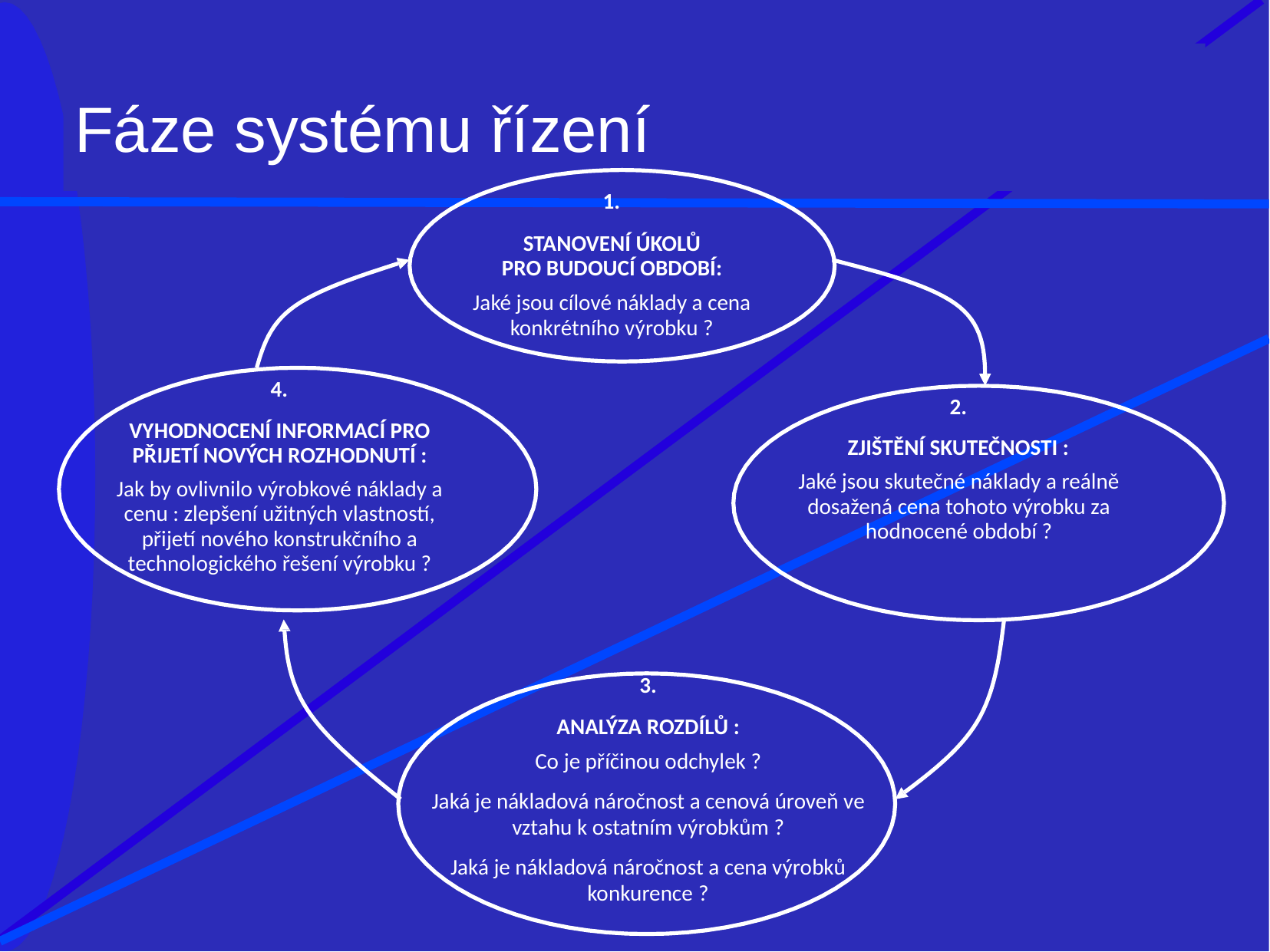

# Fáze systému řízení

1.
STANOVENÍ ÚKOLů PRO BUDOUCÍ OBDOBÍ:
Jaké jsou cílové náklady a cena konkrétního výrobku ?

4.
VYHODNOCENÍ INFORMACÍ PRO PŘIJETÍ NOVÝCH ROZHODNUTÍ :
Jak by ovlivnilo výrobkové náklady a cenu : zlepšení užitných vlastností, přijetí nového konstrukčního a technologického řešení výrobku ?

2.
ZJIŠTĚNÍ SKUTEČNOSTI :
Jaké jsou skutečné náklady a reálně dosažená cena tohoto výrobku za hodnocené období ?

3.
ANALÝZA ROZDÍLů :
Co je příčinou odchylek ?
Jaká je nákladová náročnost a cenová úroveň ve
vztahu k ostatním výrobkům ?
Jaká je nákladová náročnost a cena výrobků
konkurence ?